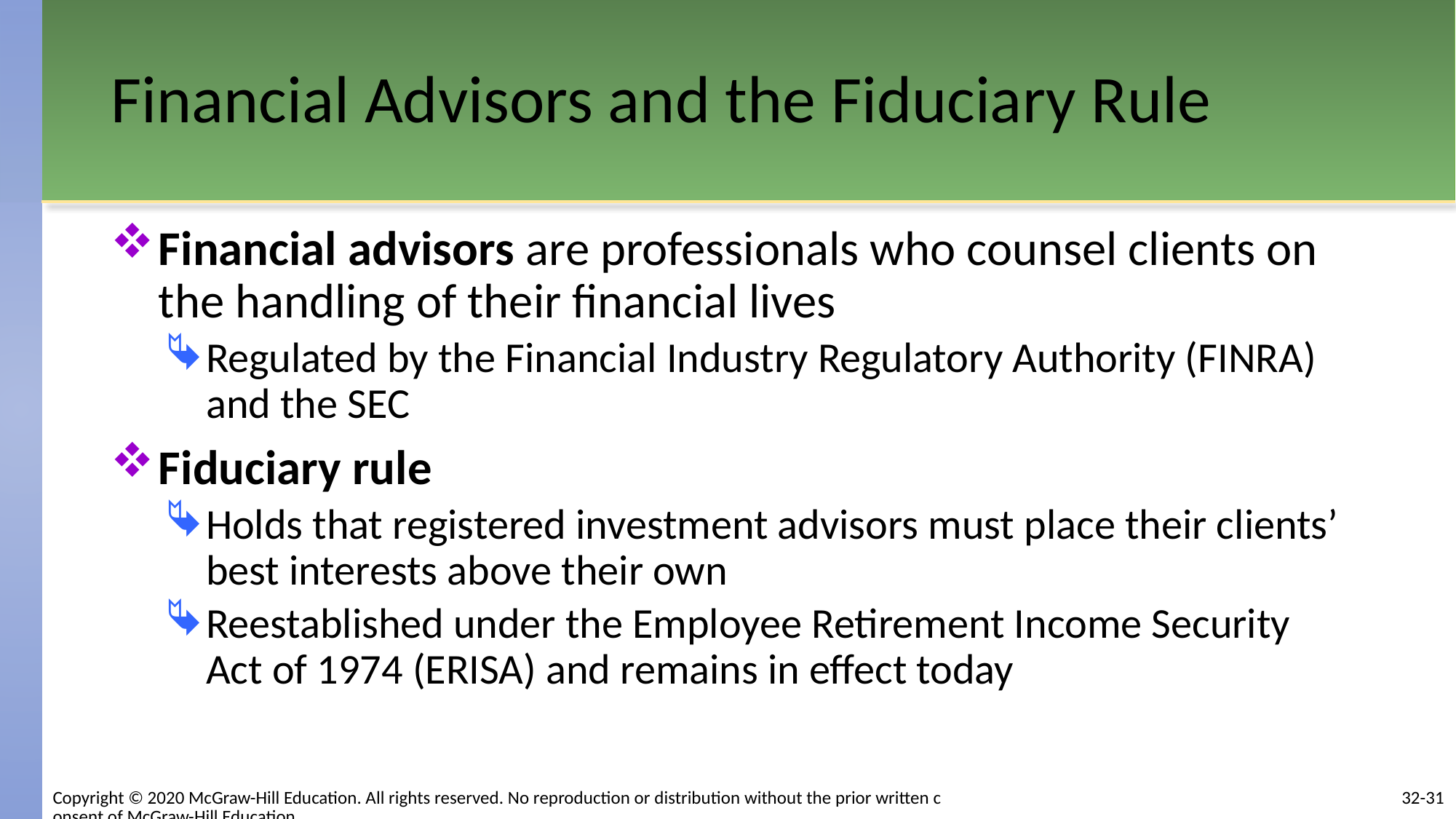

# Financial Advisors and the Fiduciary Rule
Financial advisors are professionals who counsel clients on the handling of their financial lives
Regulated by the Financial Industry Regulatory Authority (FINRA) and the SEC
Fiduciary rule
Holds that registered investment advisors must place their clients’ best interests above their own
Reestablished under the Employee Retirement Income Security Act of 1974 (ERISA) and remains in effect today
32-31
Copyright © 2020 McGraw-Hill Education. All rights reserved. No reproduction or distribution without the prior written consent of McGraw-Hill Education.